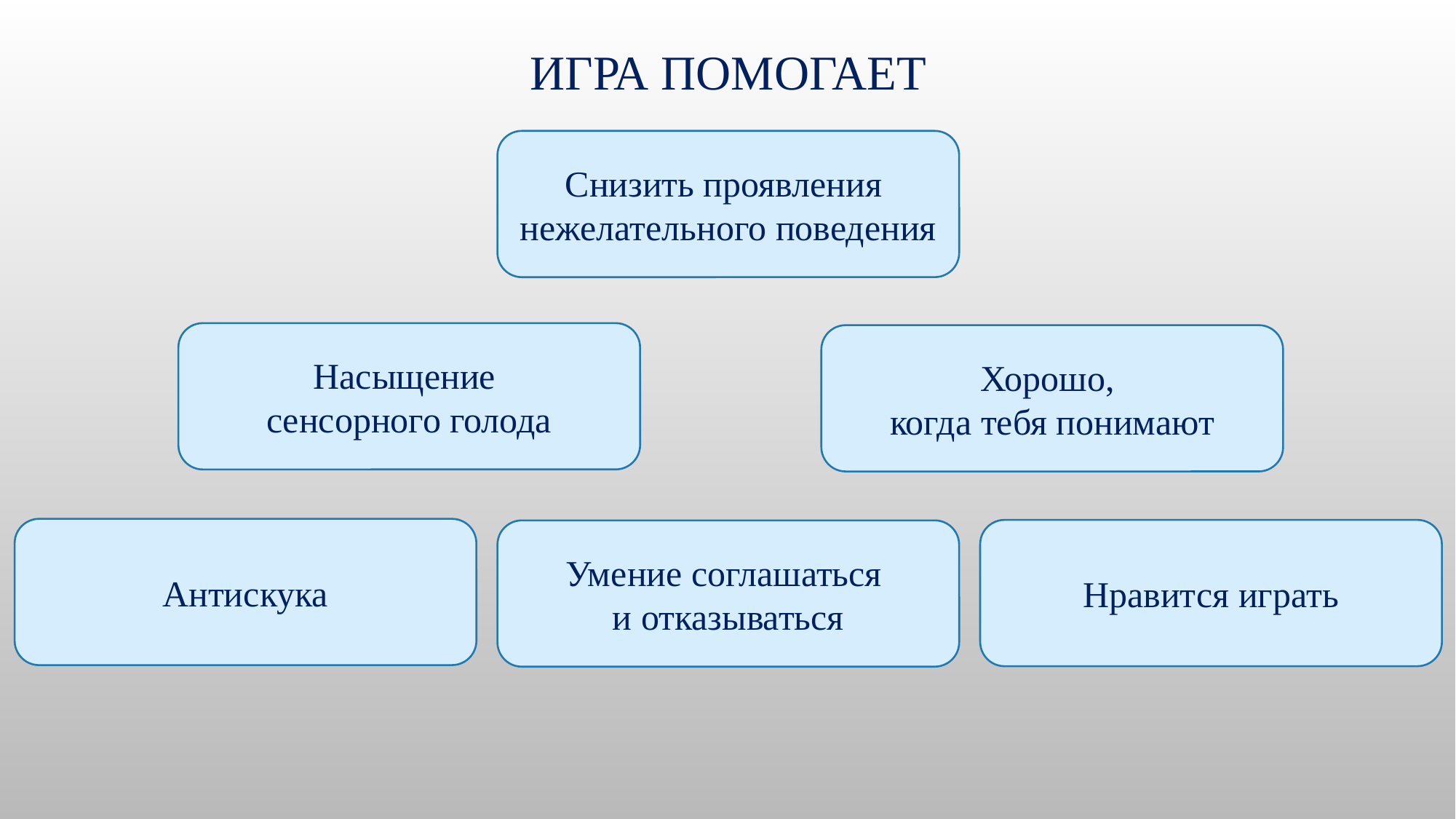

# Игра помогает
Снизить проявления  нежелательного поведения
Насыщение
сенсорного голода
Хорошо,
когда тебя понимают
Антискука
Нравится играть
Умение соглашаться
и отказываться